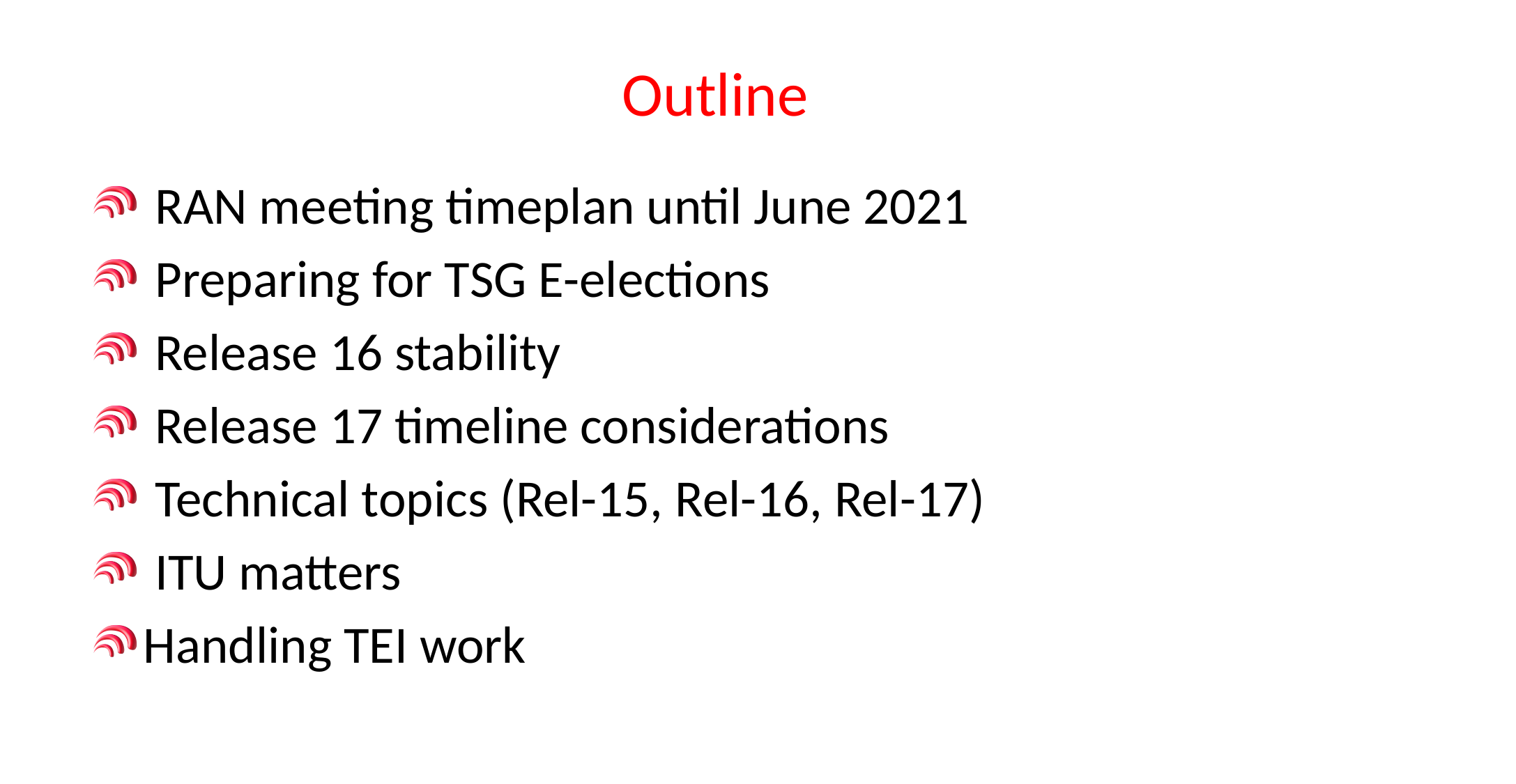

# Outline
 RAN meeting timeplan until June 2021
 Preparing for TSG E-elections
 Release 16 stability
 Release 17 timeline considerations
 Technical topics (Rel-15, Rel-16, Rel-17)
 ITU matters
Handling TEI work